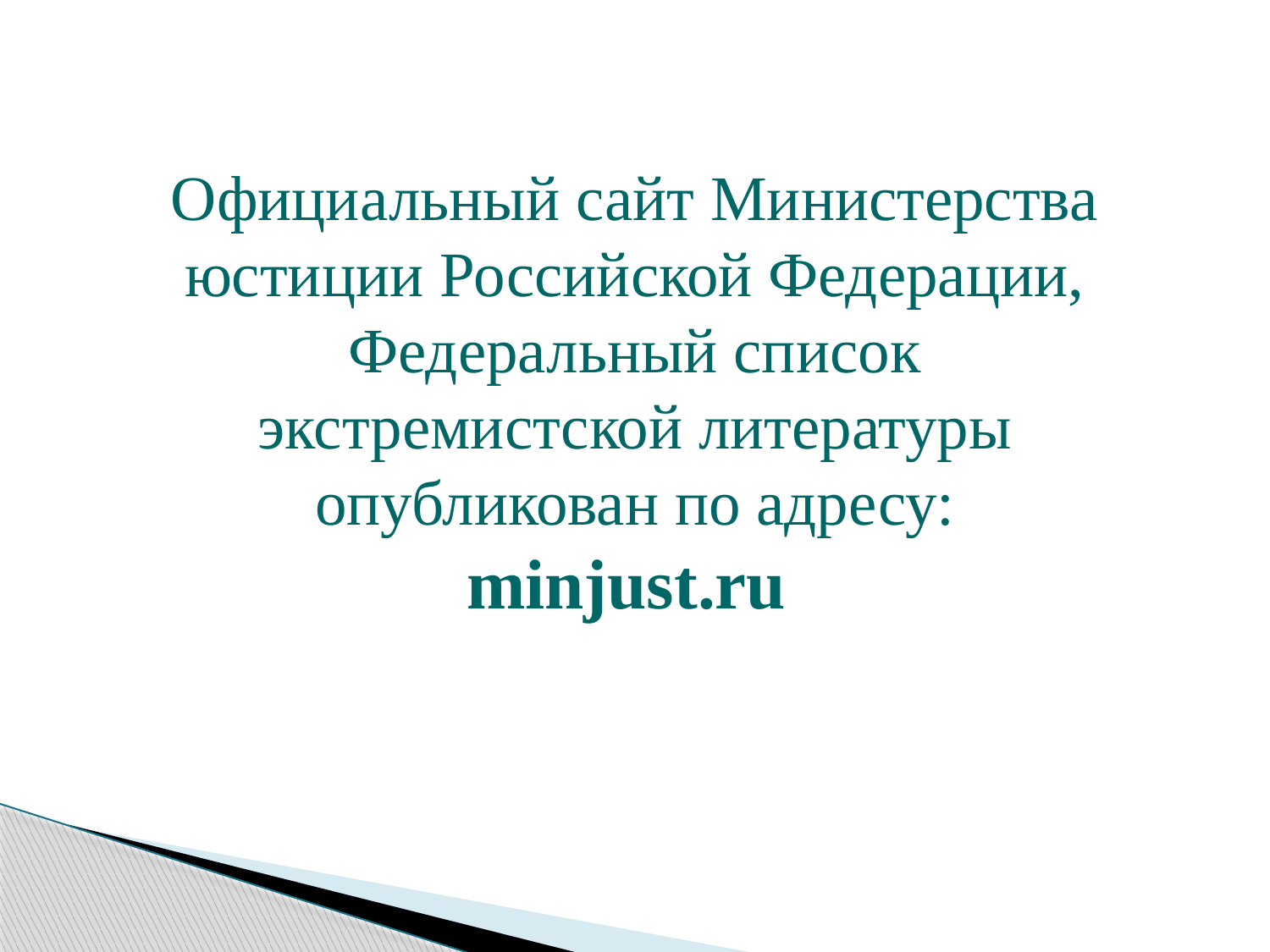

Официальный сайт Министерства юстиции Российской Федерации, Федеральный список экстремистской литературы опубликован по адресу:
minjust.ru